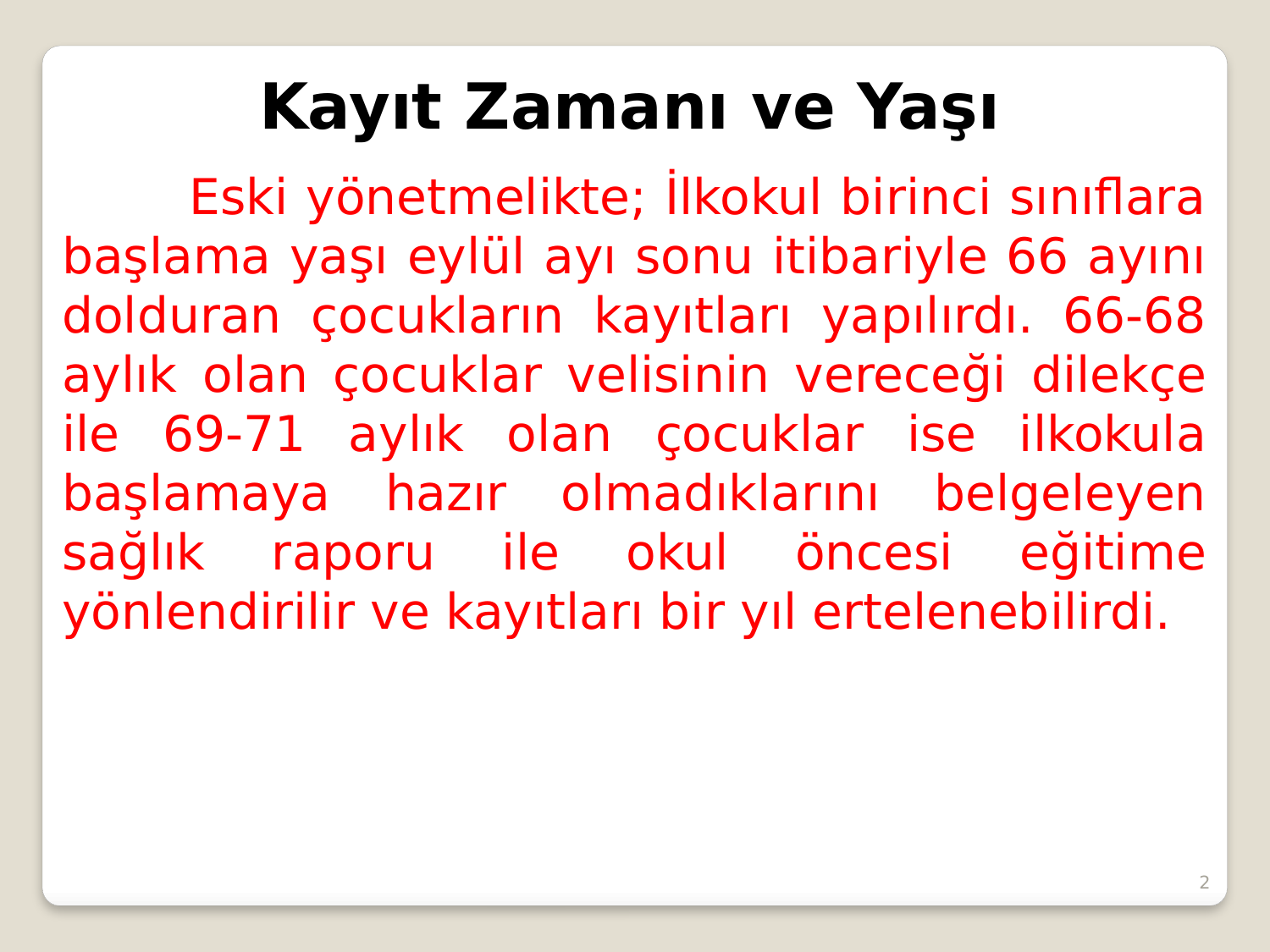

Kayıt Zamanı ve Yaşı

       Eski yönetmelikte; İlkokul birinci sınıflara başlama yaşı eylül ayı sonu itibariyle 66 ayını dolduran çocukların kayıtları yapılırdı. 66-68 aylık olan çocuklar velisinin vereceği dilekçe ile 69-71 aylık olan çocuklar ise ilkokula başlamaya hazır olmadıklarını belgeleyen sağlık raporu ile okul öncesi eğitime yönlendirilir ve kayıtları bir yıl ertelenebilirdi.

2